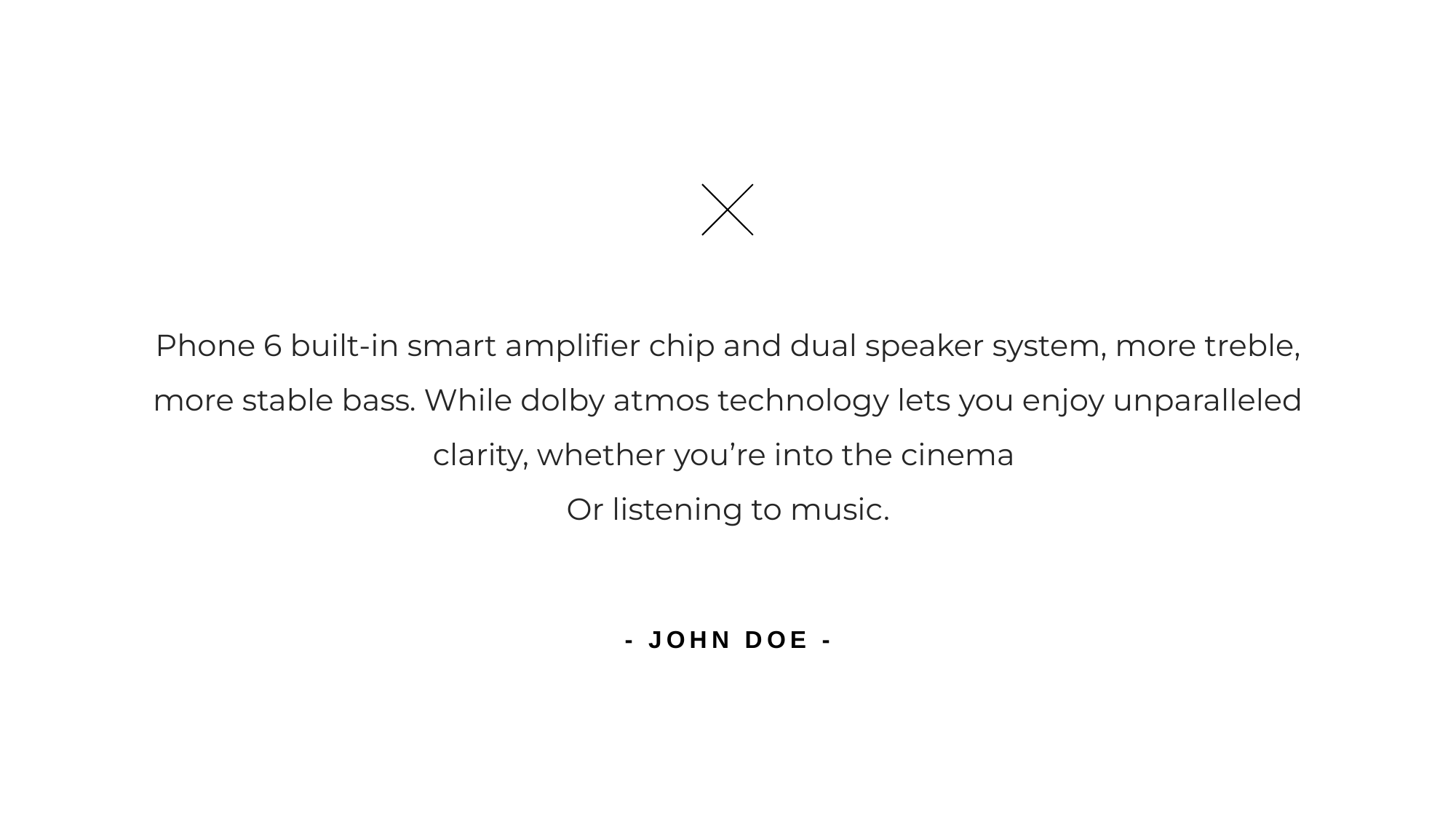

Phone 6 built-in smart amplifier chip and dual speaker system, more treble, more stable bass. While dolby atmos technology lets you enjoy unparalleled clarity, whether you’re into the cinema
Or listening to music.
- JOHN DOE -